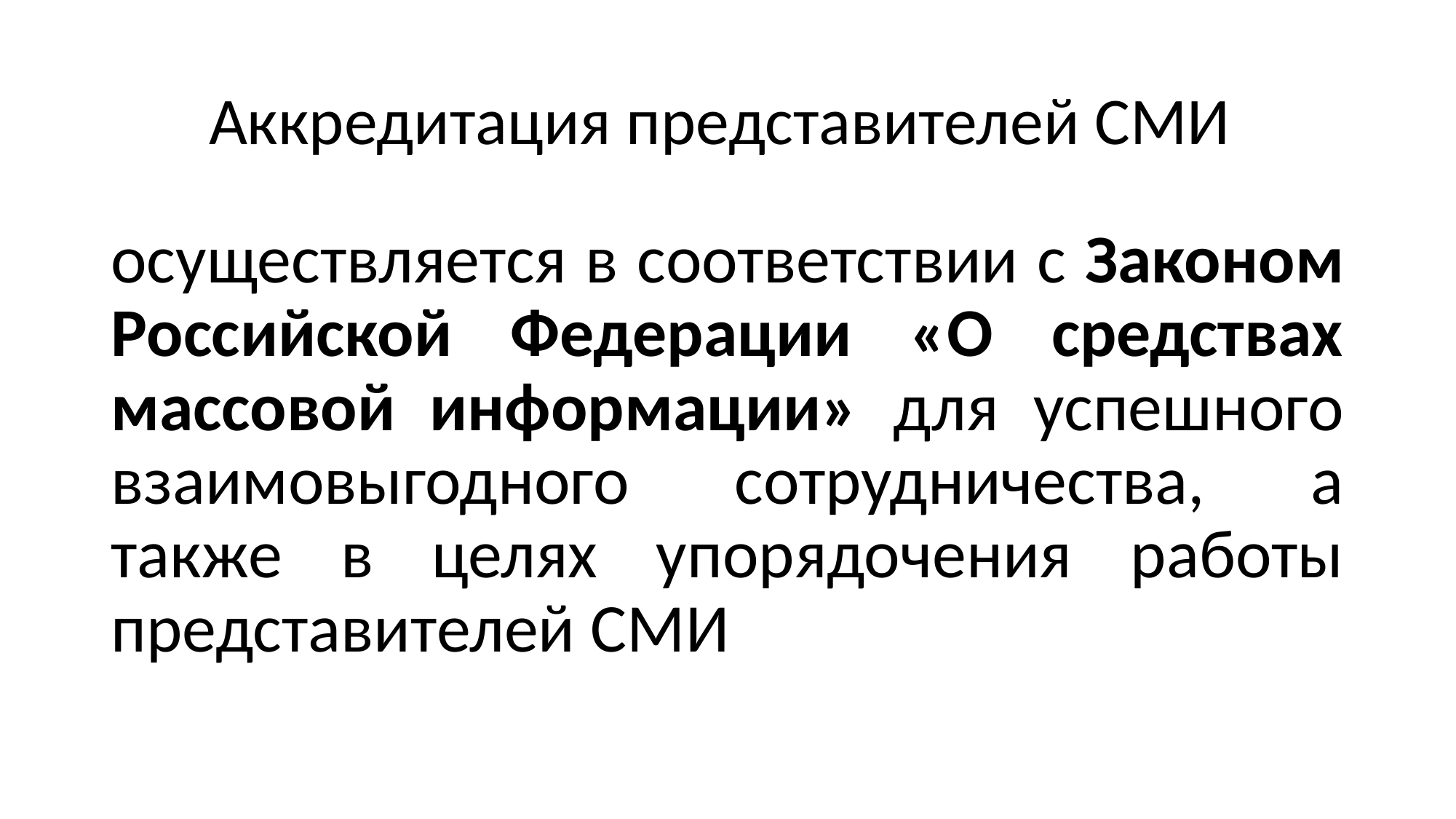

# Аккредитация представителей СМИ
осуществляется в соответствии с Законом Российской Федерации «О средствах массовой информации» для успешного взаимовыгодного сотрудничества, а также в целях упорядочения работы представителей СМИ